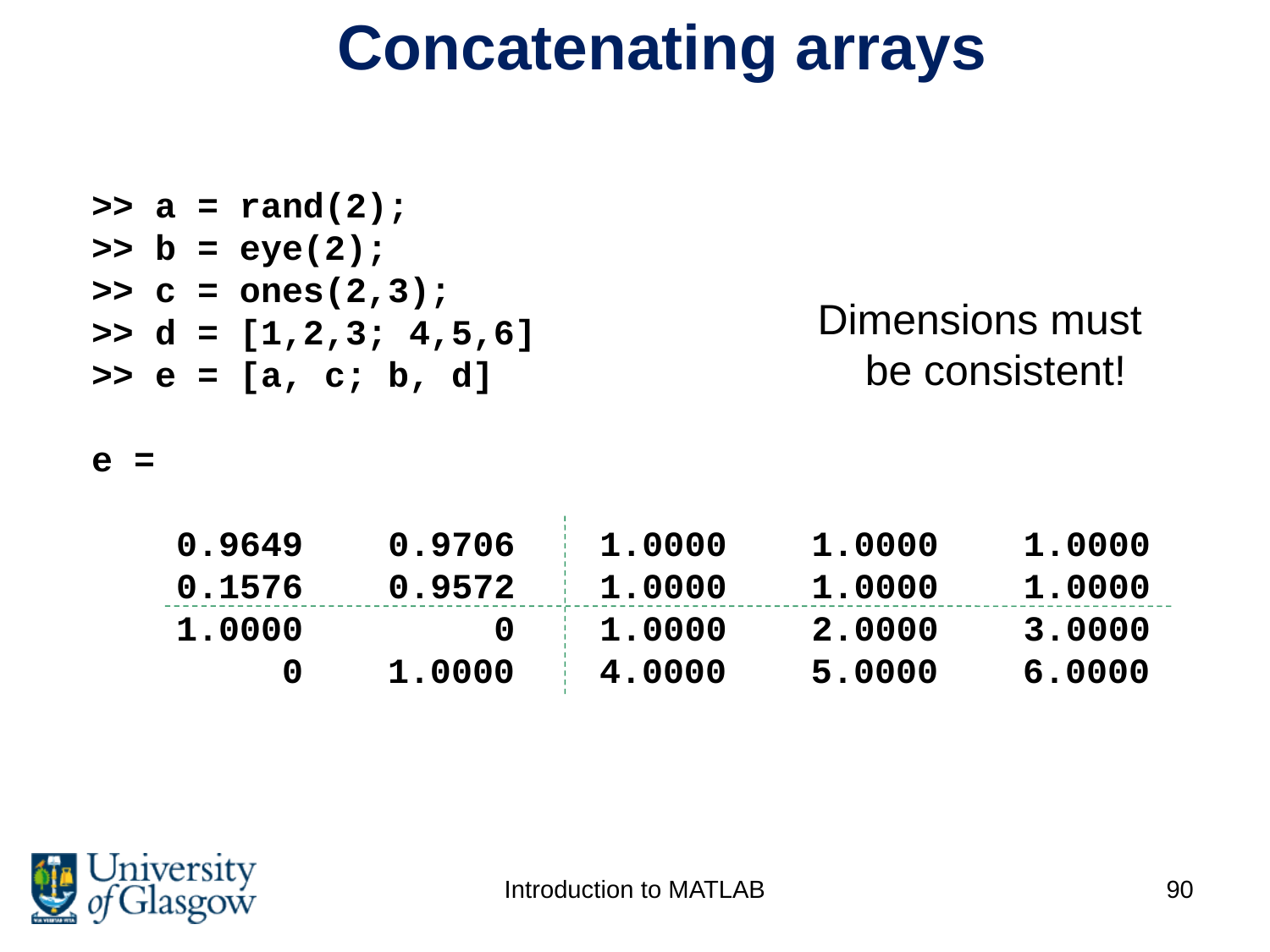

# Concatenating arrays
>> a = rand(2);
>> b = eye(2);
>> c = ones(2,3);
>> d = [1,2,3; 4,5,6]
>> e = [a, c; b, d]

e =

    0.9649    0.9706    1.0000    1.0000    1.0000
    0.1576    0.9572    1.0000    1.0000    1.0000
    1.0000         0    1.0000    2.0000    3.0000
         0    1.0000    4.0000    5.0000    6.0000
Dimensions must be consistent!

Introduction to MATLAB
90